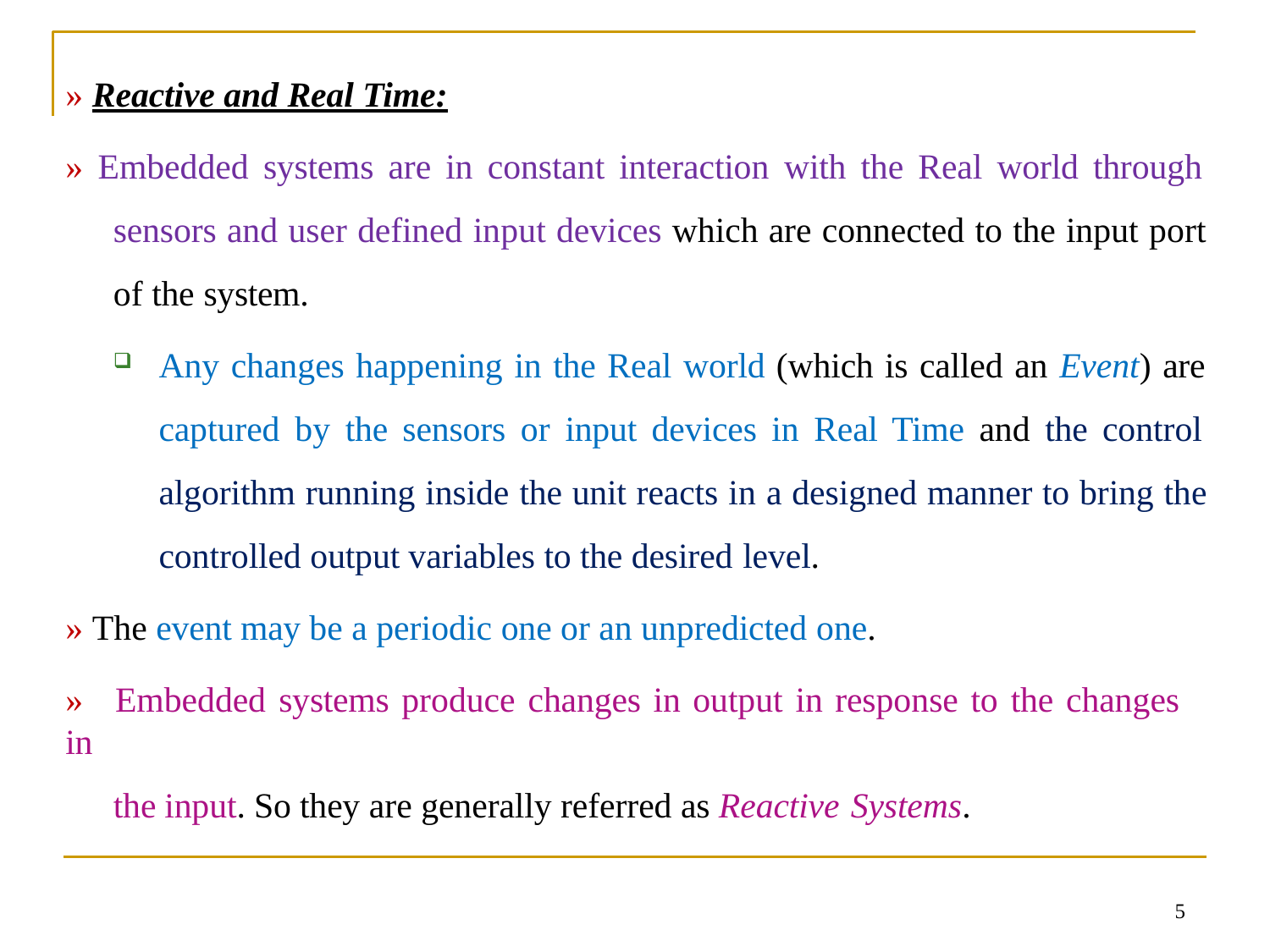

» Reactive and Real Time:
» Embedded systems are in constant interaction with the Real world through  sensors and user defined input devices which are connected to the input port  of the system.
Any changes happening in the Real world (which is called an Event) are  captured by the sensors or input devices in Real Time and the control  algorithm running inside the unit reacts in a designed manner to bring the  controlled output variables to the desired level.
» The event may be a periodic one or an unpredicted one.
»	Embedded systems produce changes in output in response to the changes in
the input. So they are generally referred as Reactive Systems.
5